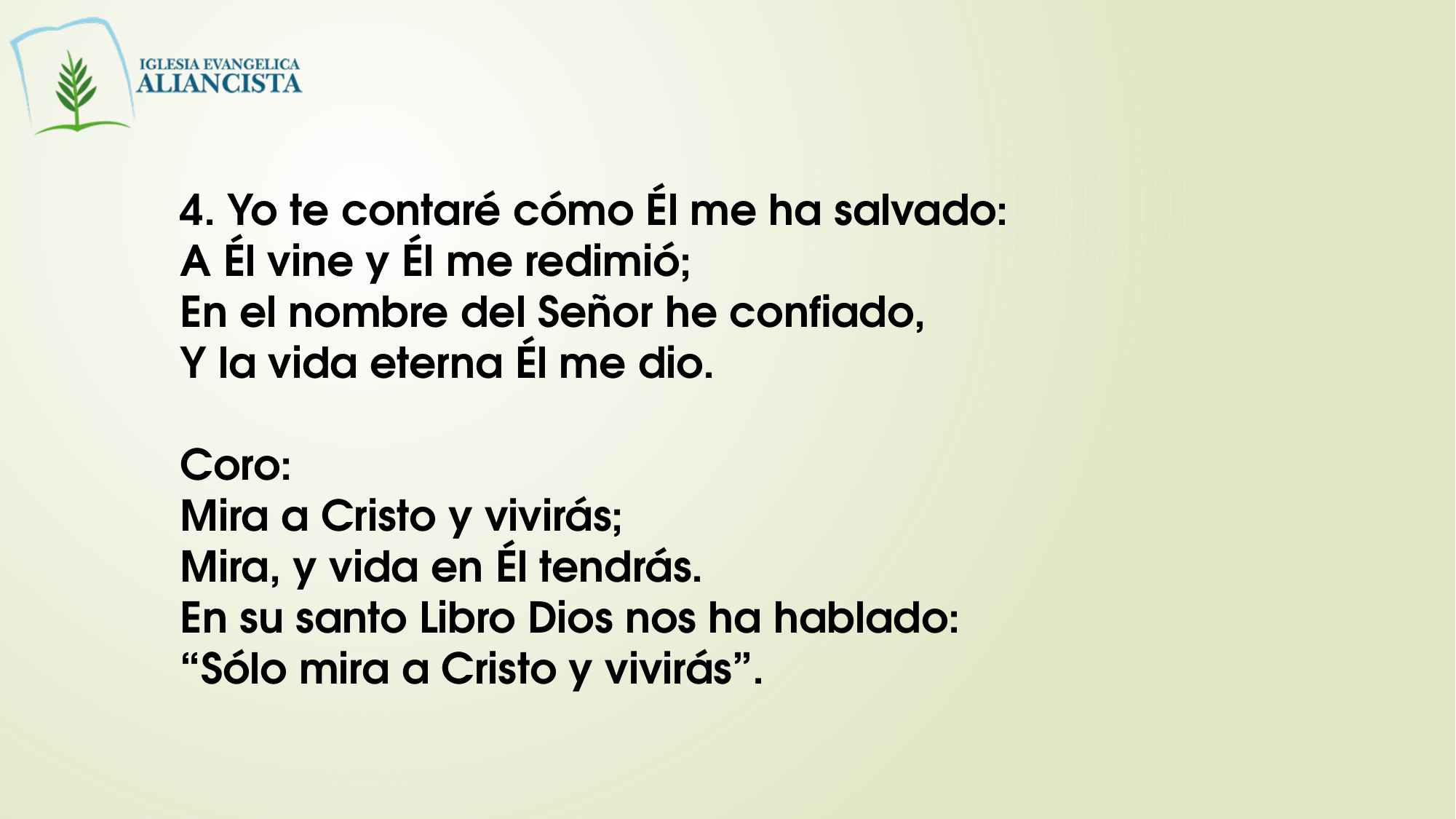

4. Yo te contaré cómo Él me ha salvado:
A Él vine y Él me redimió;
En el nombre del Señor he confiado,
Y la vida eterna Él me dio.

Coro:
Mira a Cristo y vivirás;
Mira, y vida en Él tendrás.
En su santo Libro Dios nos ha hablado:
“Sólo mira a Cristo y vivirás”.